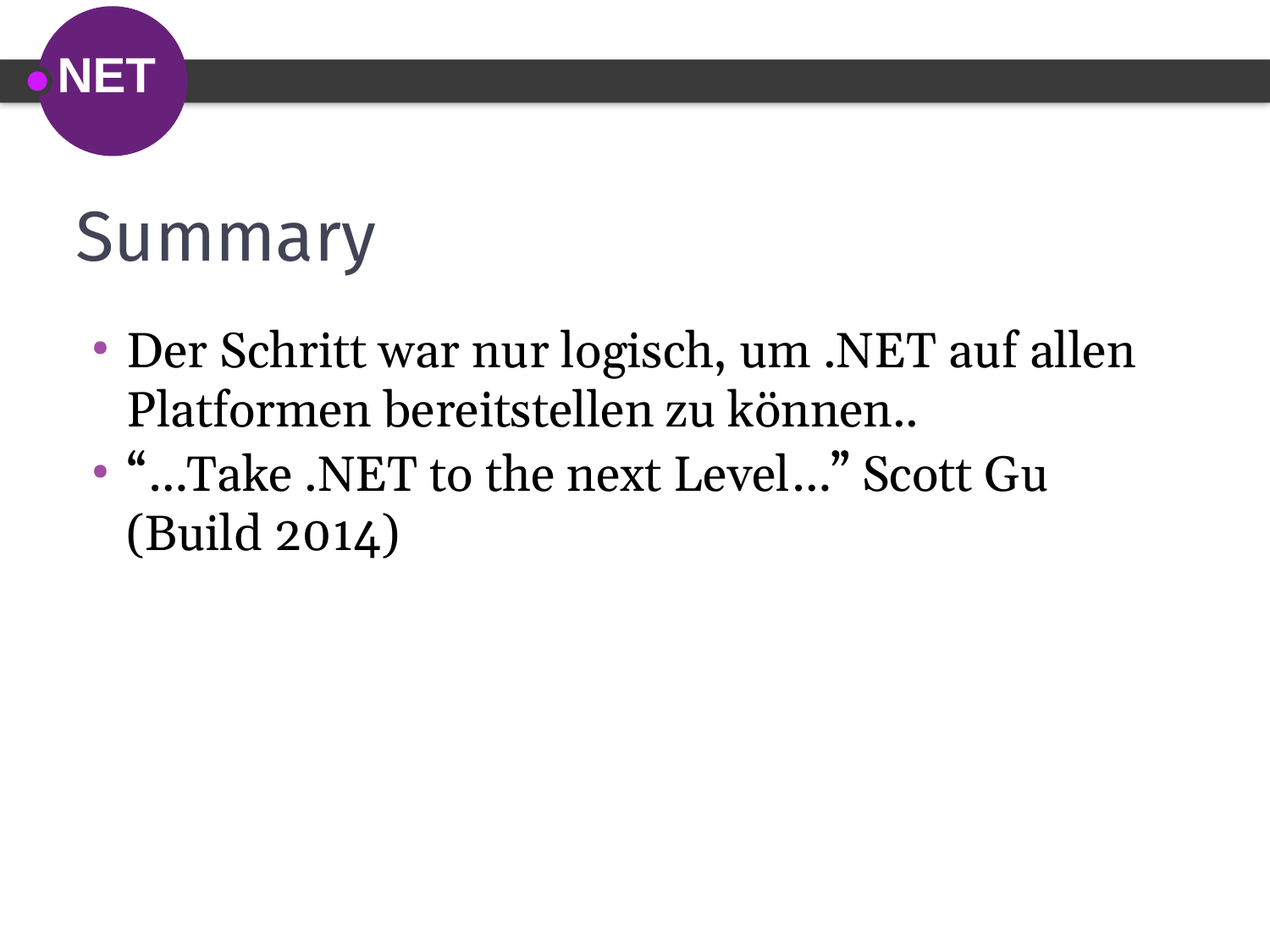

# Summary
Der Schritt war nur logisch, um .NET auf allen Platformen bereitstellen zu können..
“…Take .NET to the next Level…” Scott Gu (Build 2014)